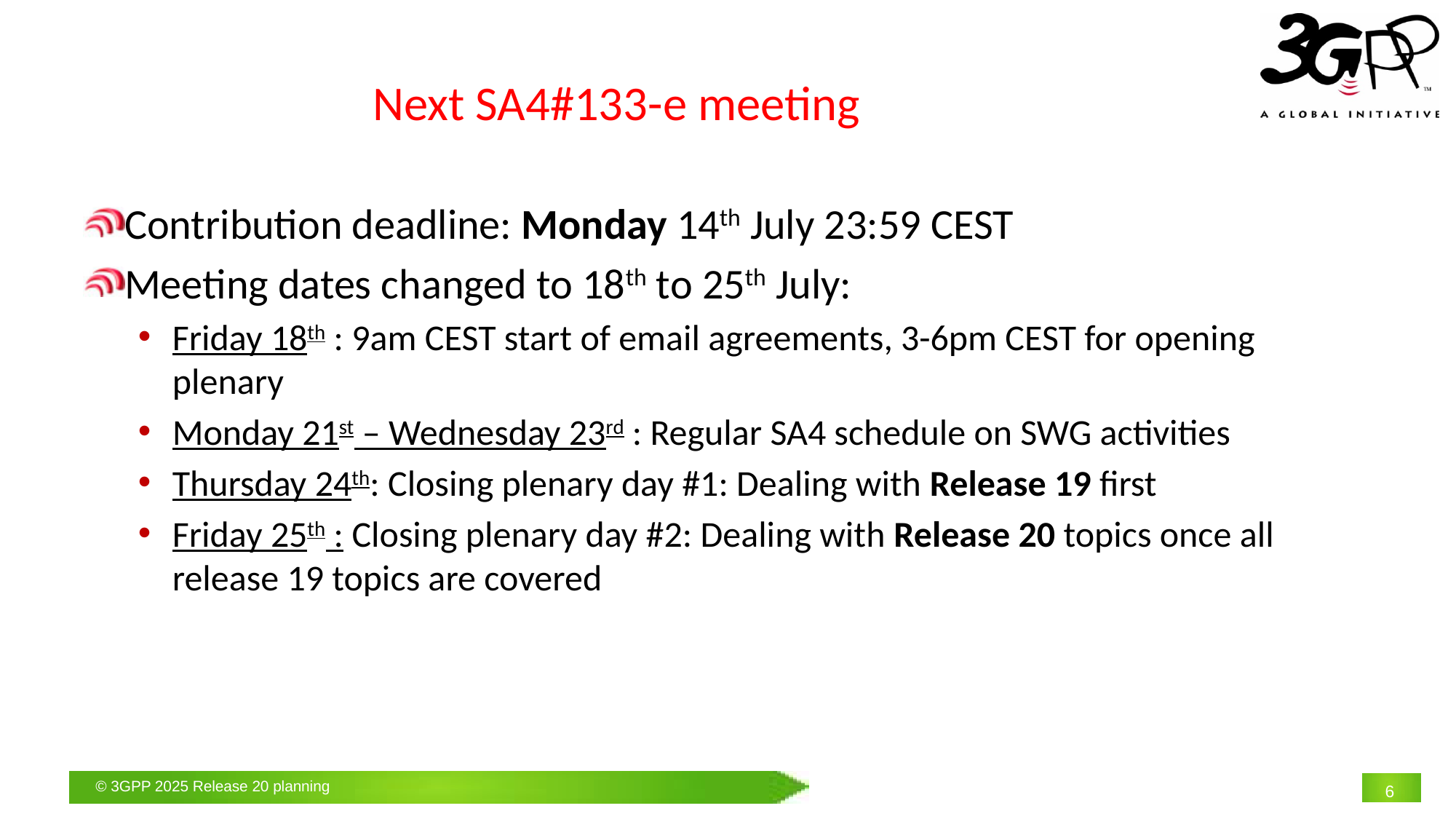

# Next SA4#133-e meeting
Contribution deadline: Monday 14th July 23:59 CEST
Meeting dates changed to 18th to 25th July:
Friday 18th : 9am CEST start of email agreements, 3-6pm CEST for opening plenary
Monday 21st – Wednesday 23rd : Regular SA4 schedule on SWG activities
Thursday 24th: Closing plenary day #1: Dealing with Release 19 first
Friday 25th : Closing plenary day #2: Dealing with Release 20 topics once all release 19 topics are covered

6